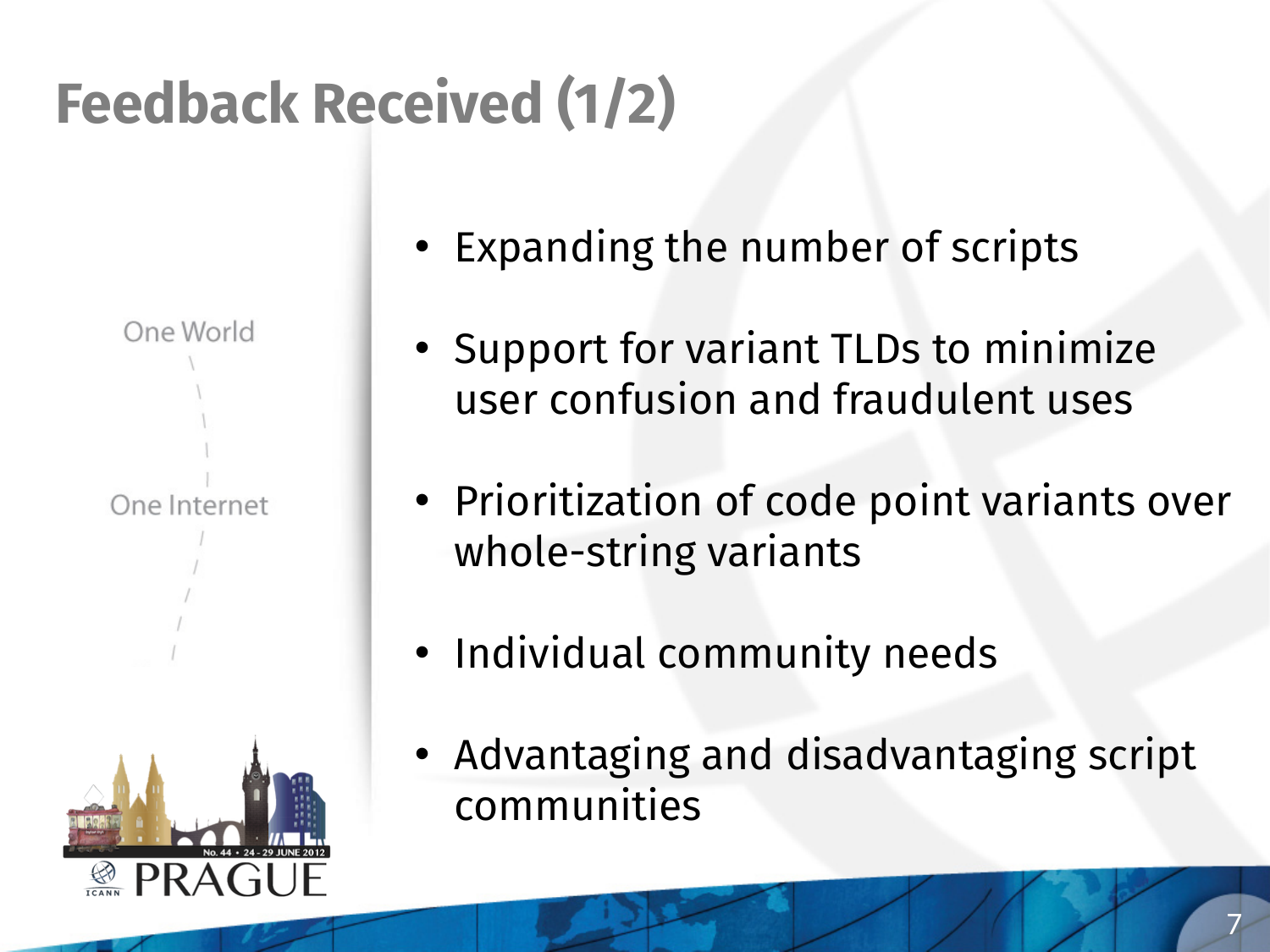

# Feedback Received (1/2)

Expanding the number of scripts

Support for variant TLDs to minimize user confusion and fraudulent uses

Prioritization of code point variants over whole-string variants

Individual community needs

Advantaging and disadvantaging script communities
7